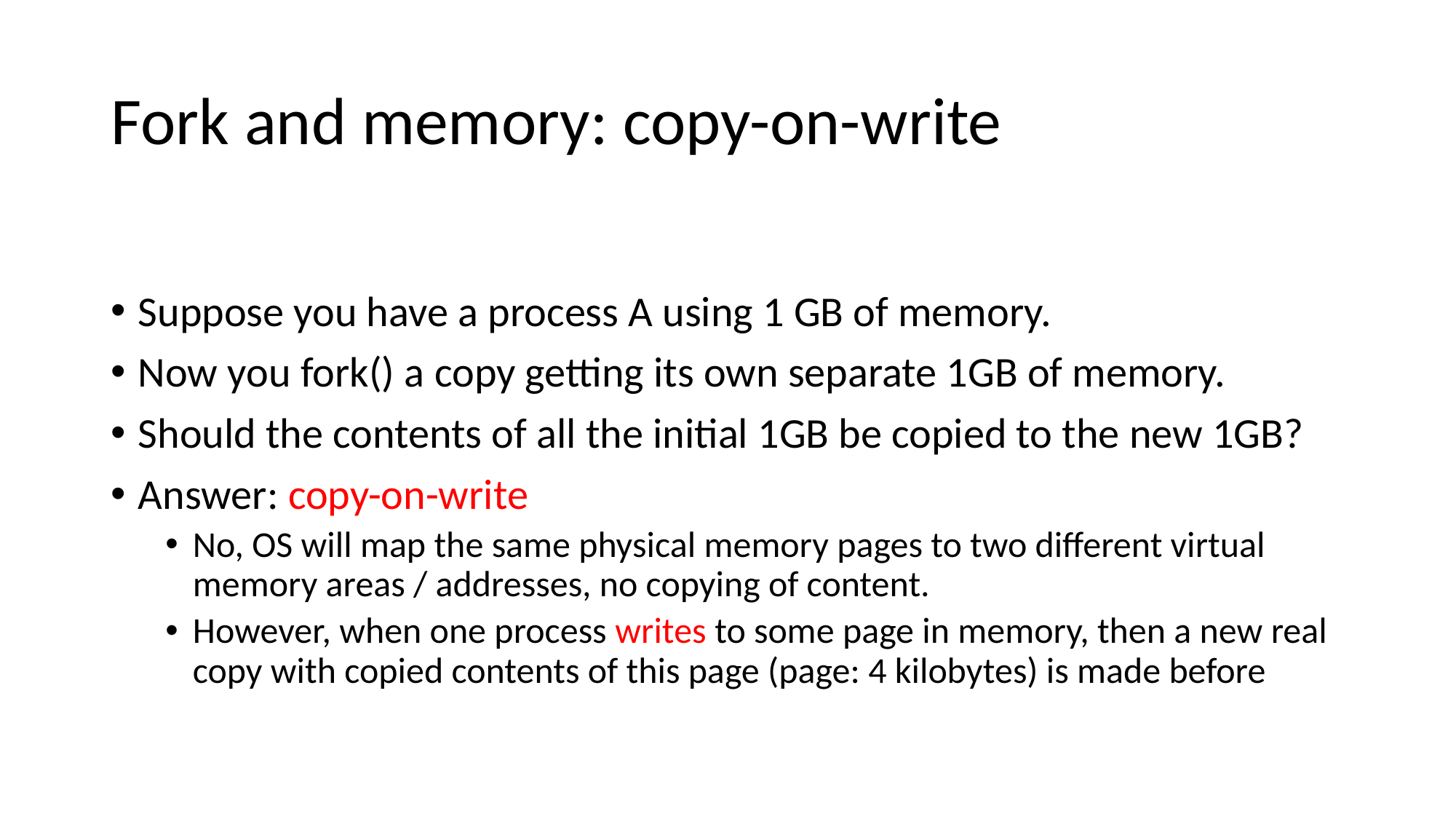

# Fork and memory: copy-on-write

Suppose you have a process A using 1 GB of memory.
Now you fork() a copy getting its own separate 1GB of memory.
Should the contents of all the initial 1GB be copied to the new 1GB?
Answer: copy-on-write
No, OS will map the same physical memory pages to two different virtual memory areas / addresses, no copying of content.
However, when one process writes to some page in memory, then a new real copy with copied contents of this page (page: 4 kilobytes) is made before